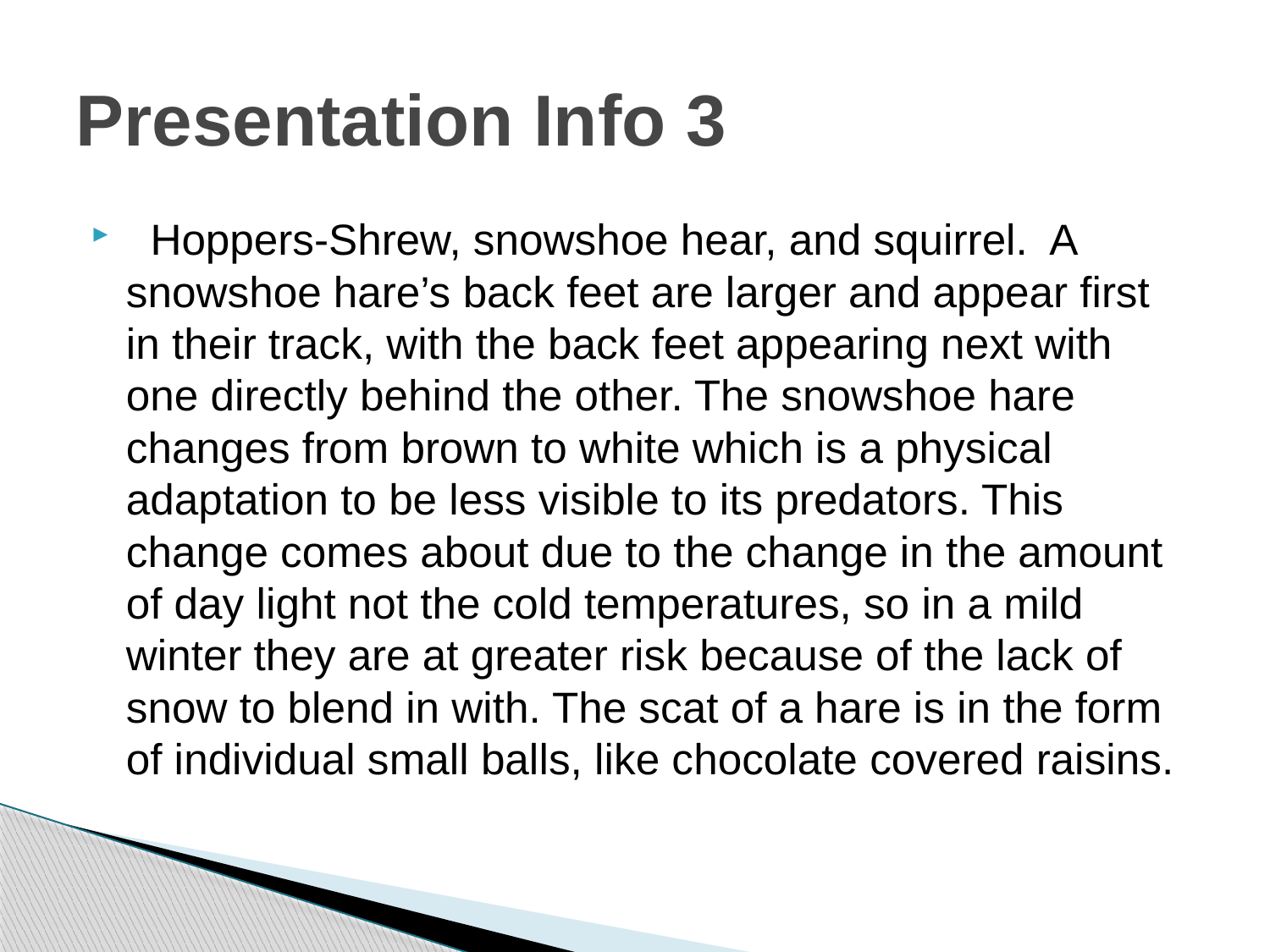

# Presentation Info 3
  Hoppers-Shrew, snowshoe hear, and squirrel.  A snowshoe hare’s back feet are larger and appear first in their track, with the back feet appearing next with one directly behind the other. The snowshoe hare changes from brown to white which is a physical adaptation to be less visible to its predators. This change comes about due to the change in the amount of day light not the cold temperatures, so in a mild winter they are at greater risk because of the lack of snow to blend in with. The scat of a hare is in the form of individual small balls, like chocolate covered raisins.